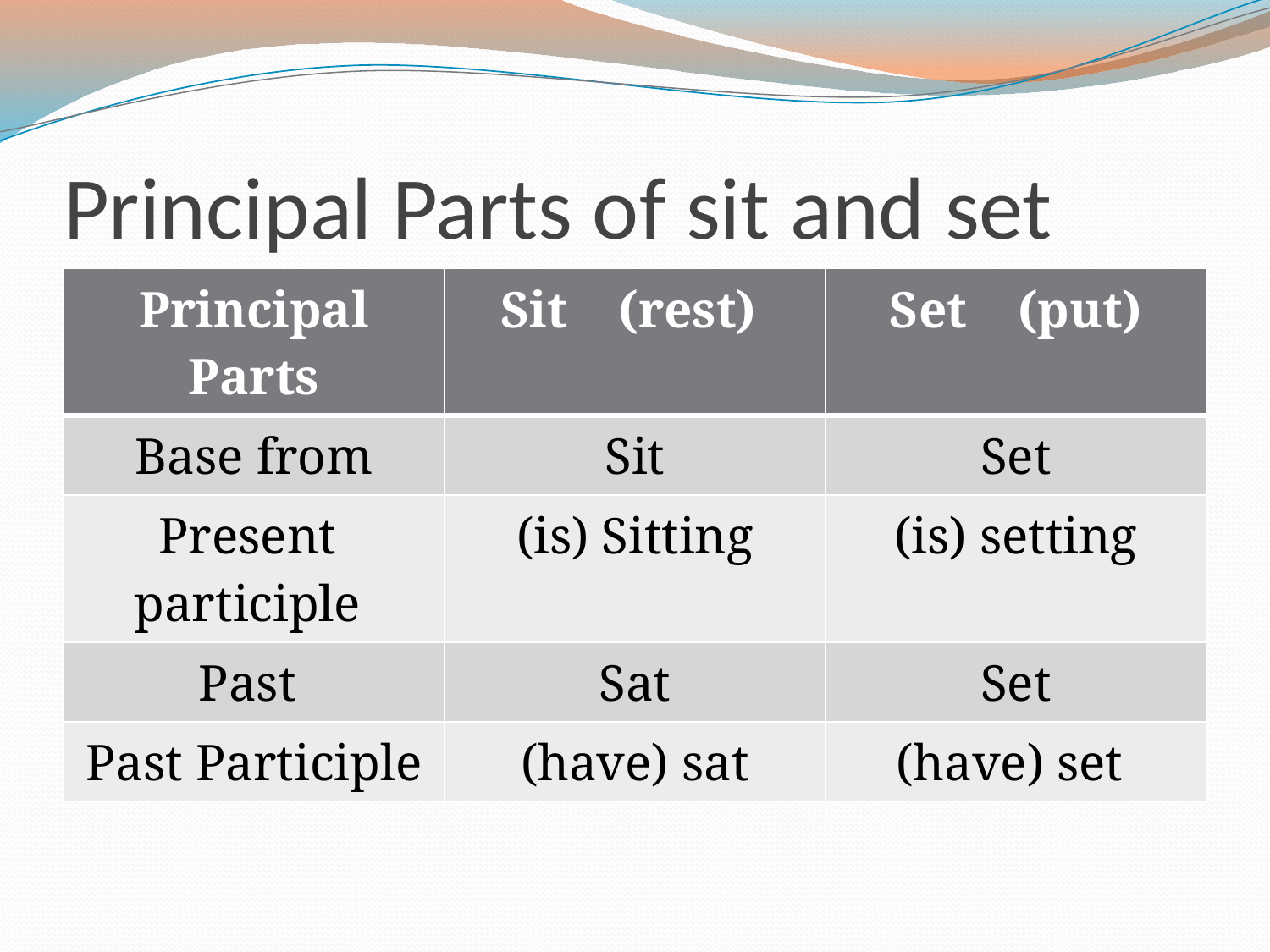

# Principal Parts of sit and set
| Principal Parts | Sit (rest) | Set (put) |
| --- | --- | --- |
| Base from | Sit | Set |
| Present participle | (is) Sitting | (is) setting |
| Past | Sat | Set |
| Past Participle | (have) sat | (have) set |